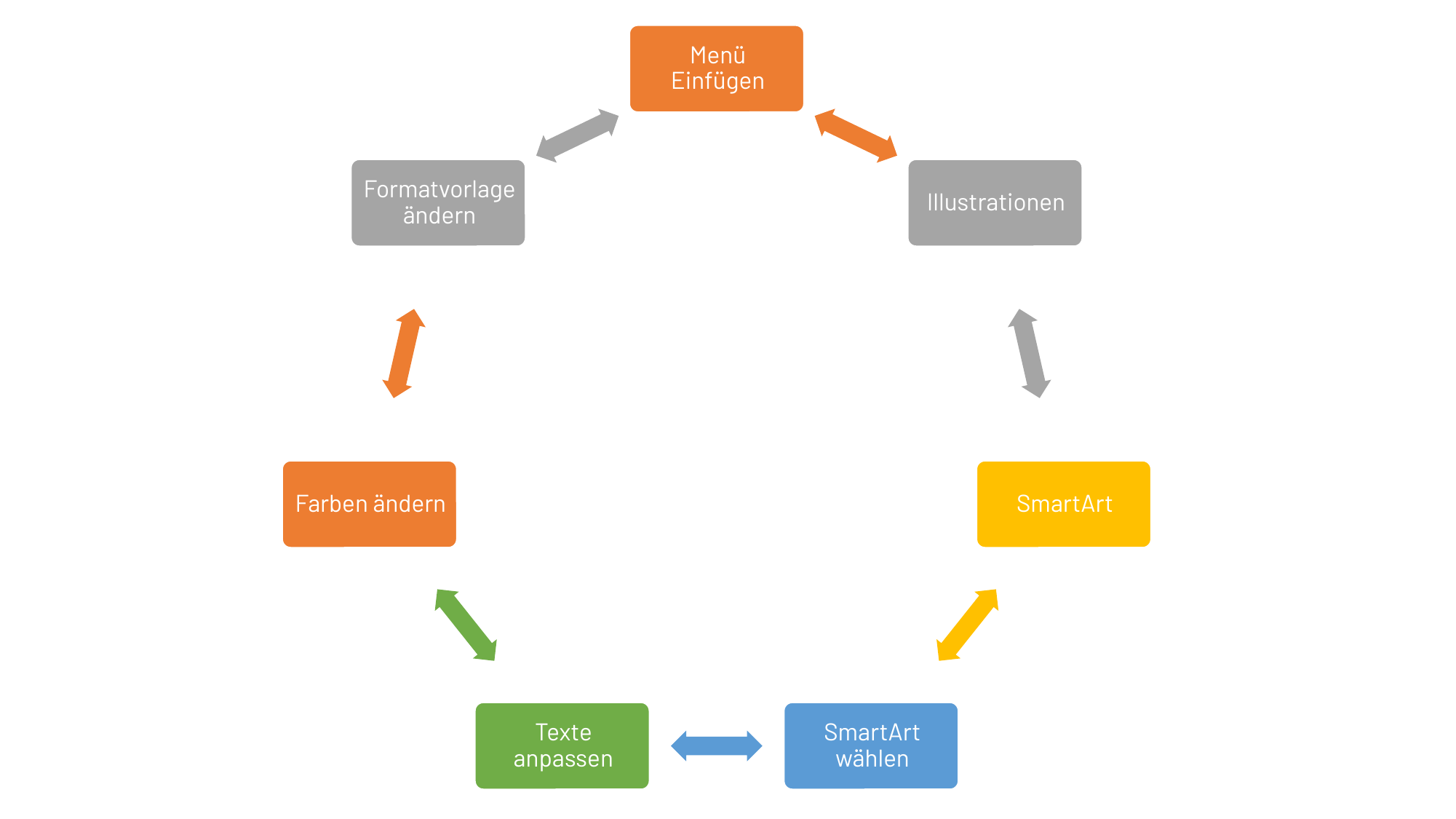

Menü Einfügen

Illustrationen

SmartArt

SmartArt wählen

Texte anpassen

Farben ändern

Formatvorlage ändern